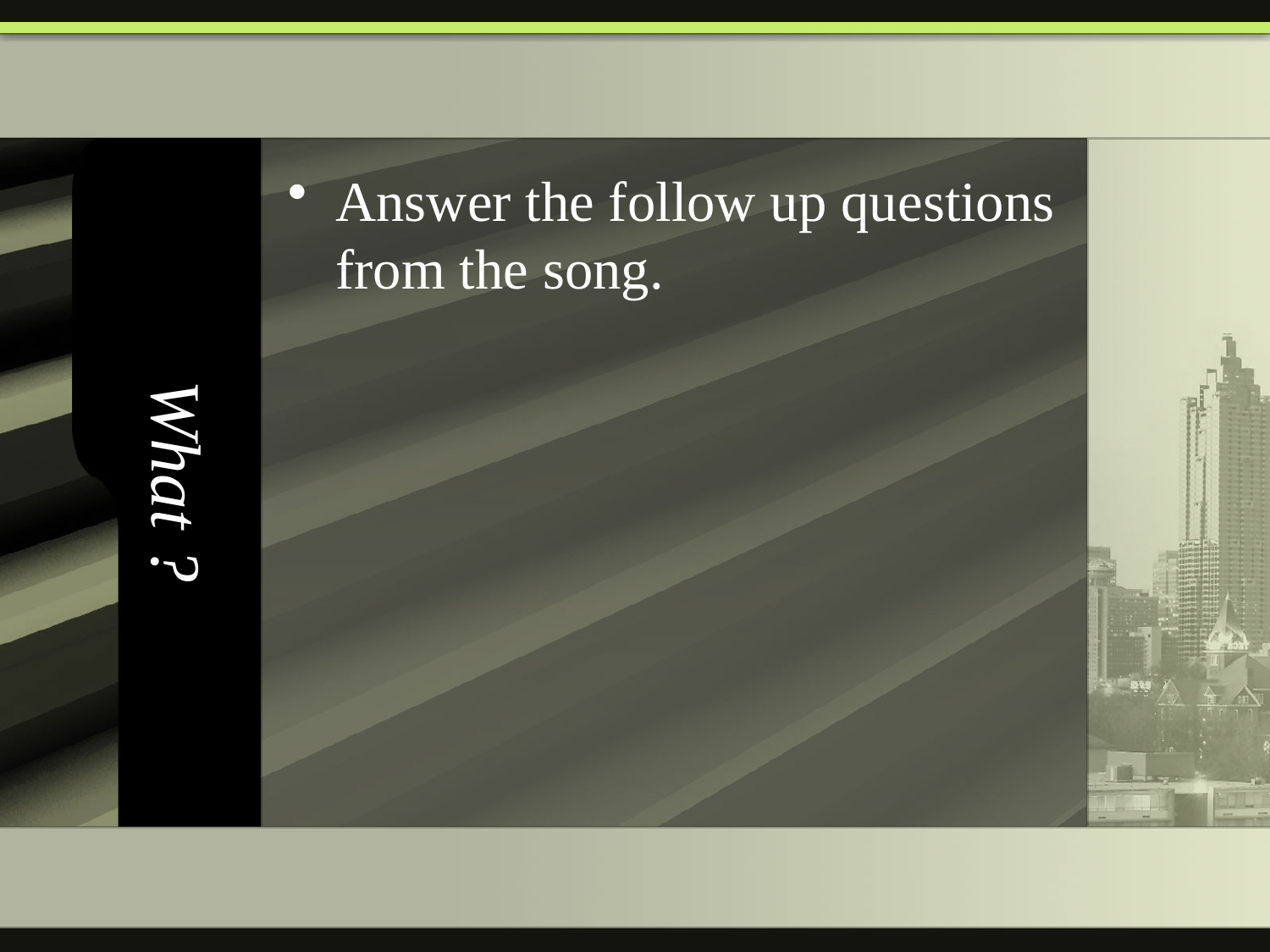

# What ?
Answer the follow up questions from the song.